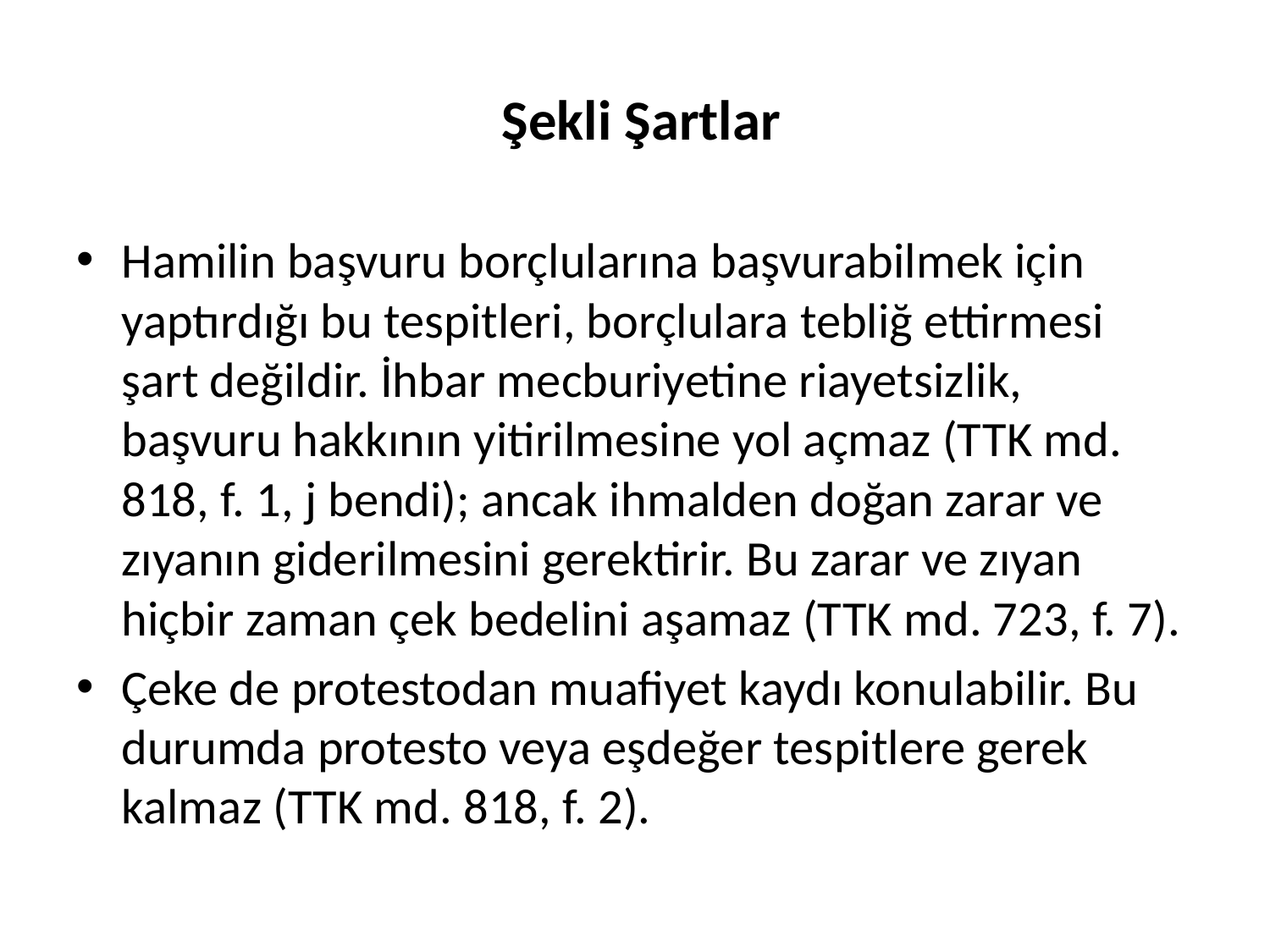

# Şekli Şartlar
Hamilin başvuru borçlularına başvurabilmek için yaptırdığı bu tespitleri, borçlulara tebliğ ettirmesi şart değildir. İhbar mecburiyetine riayetsizlik, başvuru hakkının yitirilmesine yol açmaz (TTK md. 818, f. 1, j bendi); ancak ihmalden doğan zarar ve zıyanın giderilmesini gerektirir. Bu zarar ve zıyan hiçbir zaman çek bedelini aşamaz (TTK md. 723, f. 7).
Çeke de protestodan muafiyet kaydı konulabilir. Bu durumda protesto veya eşdeğer tespitlere gerek kalmaz (TTK md. 818, f. 2).